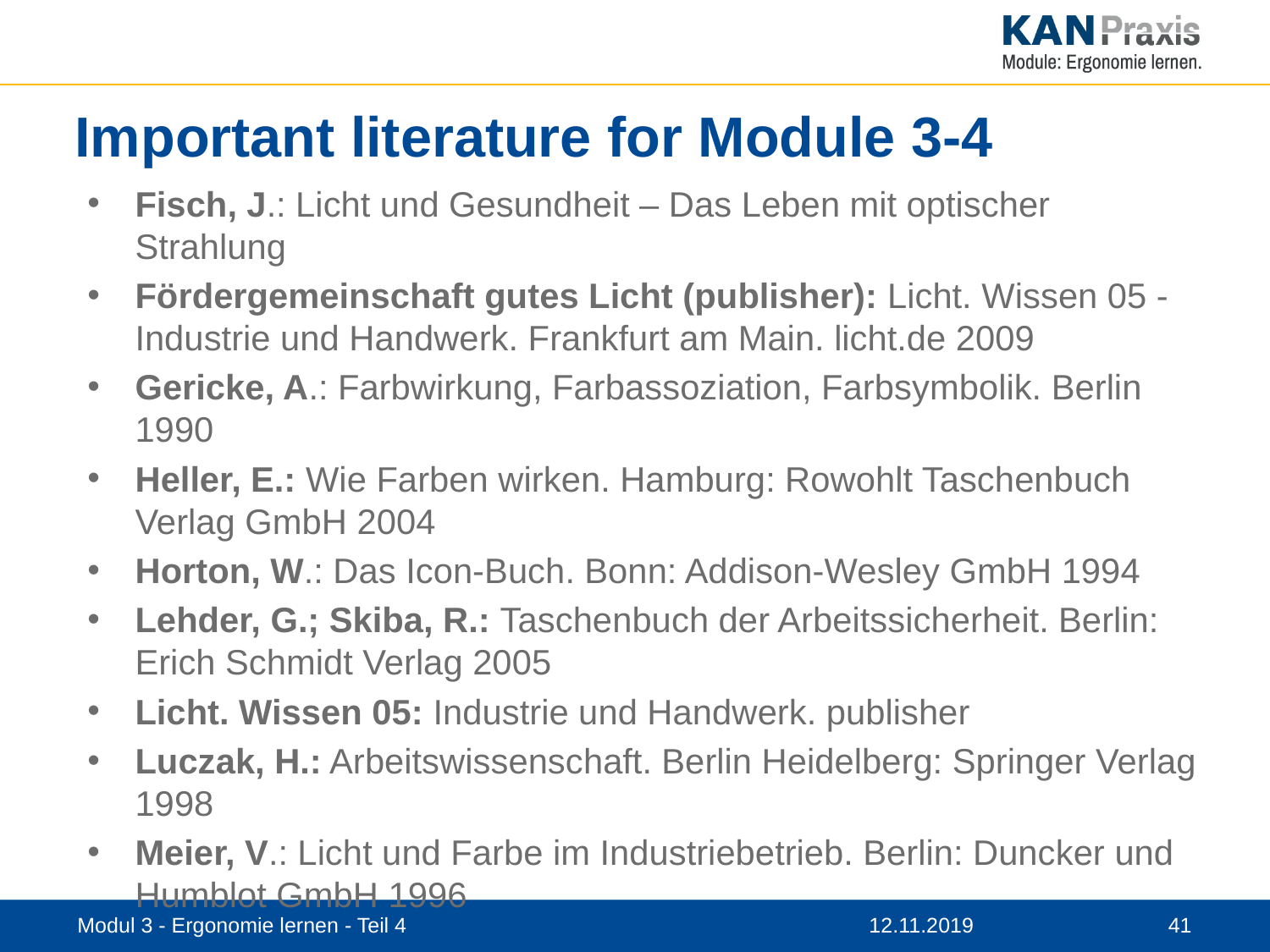

# Important literature for Module 3-4
Fisch, J.: Licht und Gesundheit – Das Leben mit optischer Strahlung
Fördergemeinschaft gutes Licht (publisher): Licht. Wissen 05 - Industrie und Handwerk. Frankfurt am Main. licht.de 2009
Gericke, A.: Farbwirkung, Farbassoziation, Farbsymbolik. Berlin 1990
Heller, E.: Wie Farben wirken. Hamburg: Rowohlt Taschenbuch Verlag GmbH 2004
Horton, W.: Das Icon-Buch. Bonn: Addison-Wesley GmbH 1994
Lehder, G.; Skiba, R.: Taschenbuch der Arbeitssicherheit. Berlin: Erich Schmidt Verlag 2005
Licht. Wissen 05: Industrie und Handwerk. publisher
Luczak, H.: Arbeitswissenschaft. Berlin Heidelberg: Springer Verlag 1998
Meier, V.: Licht und Farbe im Industriebetrieb. Berlin: Duncker und Humblot GmbH 1996

Modul 3 - Ergonomie lernen - Teil 4
12.11.2019
41